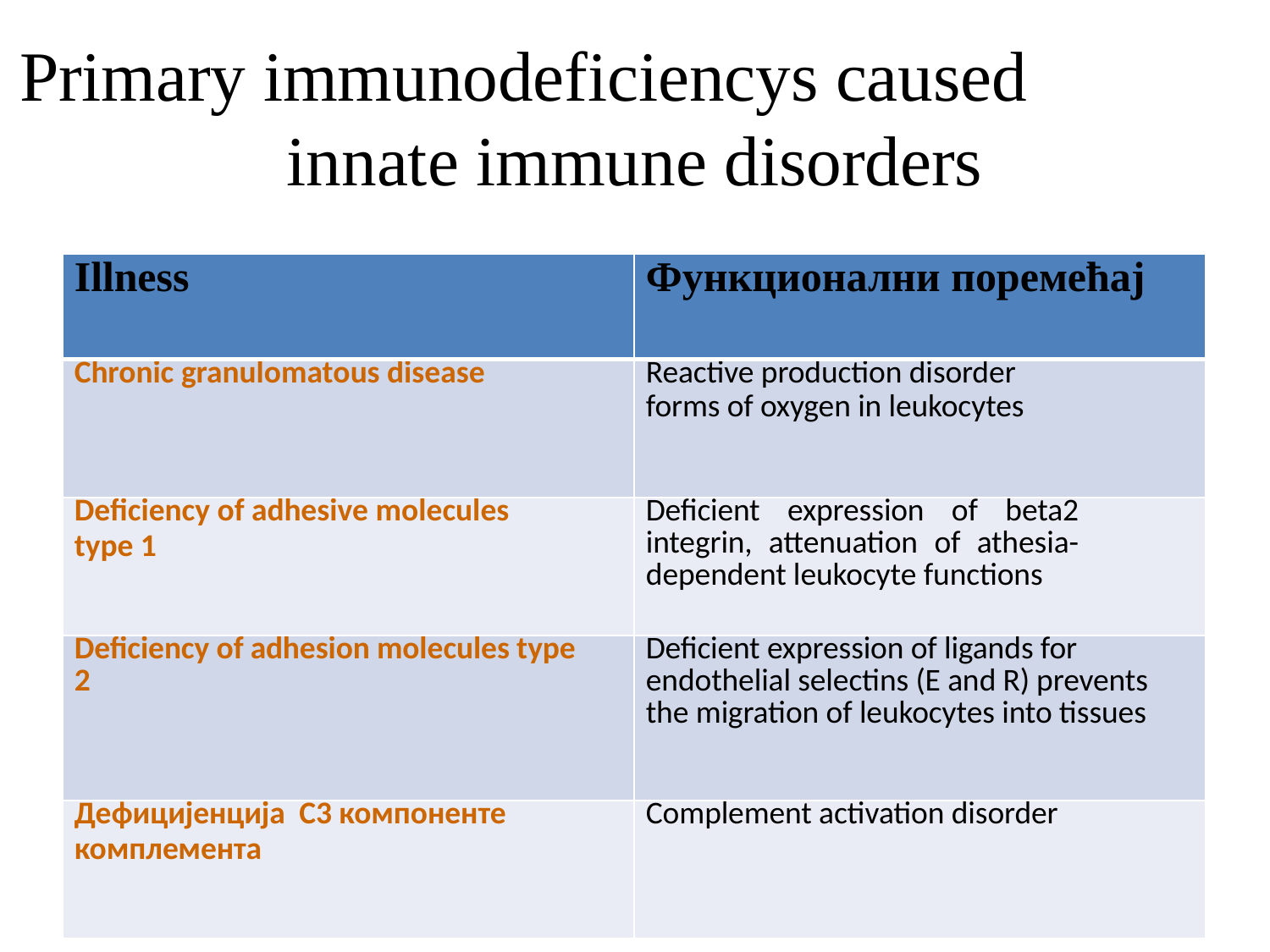

Primary immunodeficiencys caused
innate immune disorders
| Illness | Функционални поремећај |
| --- | --- |
| Chronic granulomatous disease | Reactive production disorder forms of oxygen in leukocytes |
| Deficiency of adhesive molecules type 1 | Deficient expression of beta2 integrin, attenuation of athesia-dependent leukocyte functions |
| Deficiency of adhesion molecules type 2 | Deficient expression of ligands for endothelial selectins (E and R) prevents the migration of leukocytes into tissues |
| Дефицијенција С3 компоненте комплемента | Complement activation disorder |